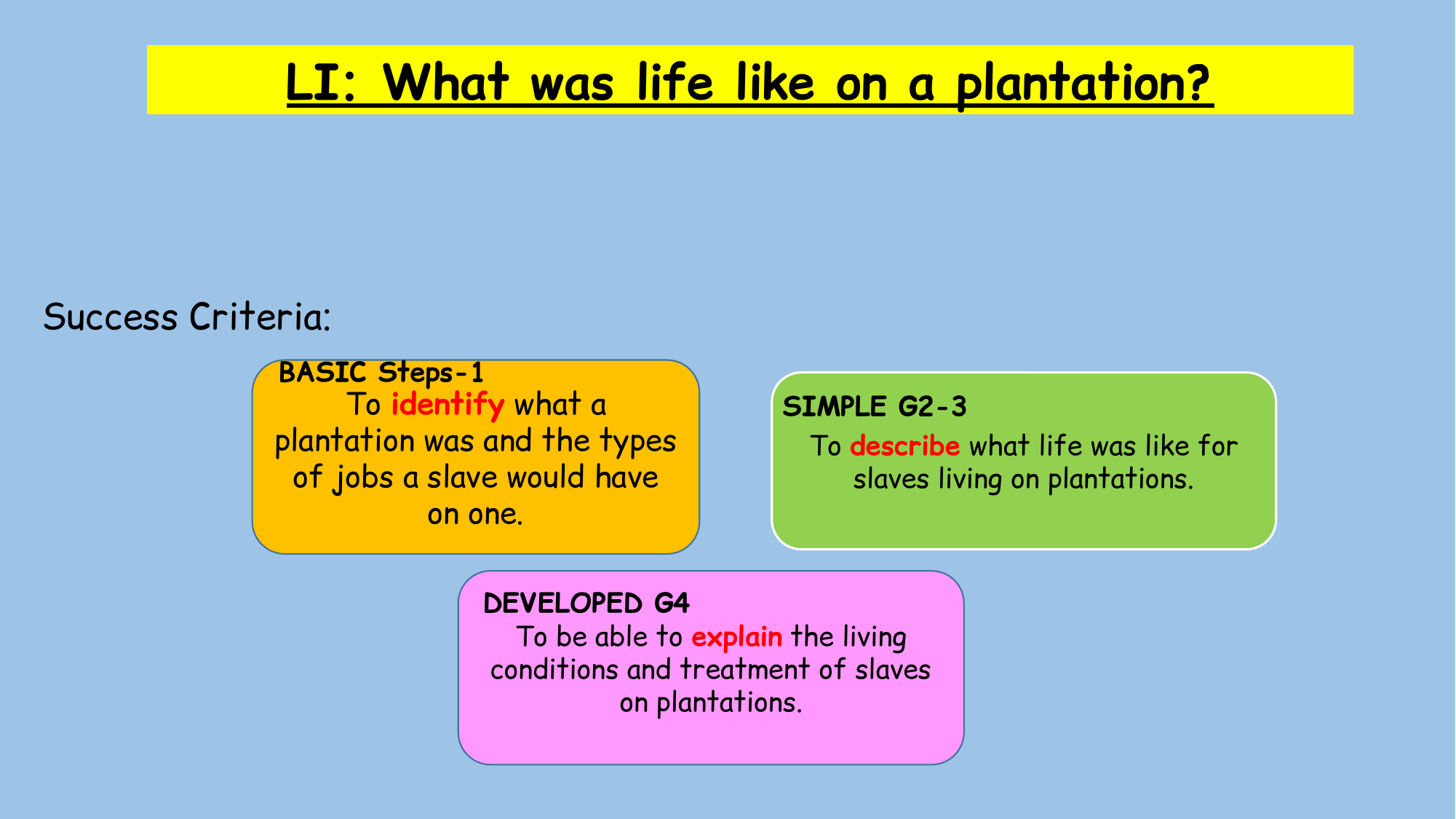

LI: What was life like on a plantation?
Success Criteria:
BASIC Steps-1
To identify what a plantation was and the types of jobs a slave would have on one.
To describe what life was like for slaves living on plantations.
SIMPLE G2-3
To be able to explain the living conditions and treatment of slaves on plantations.
DEVELOPED G4